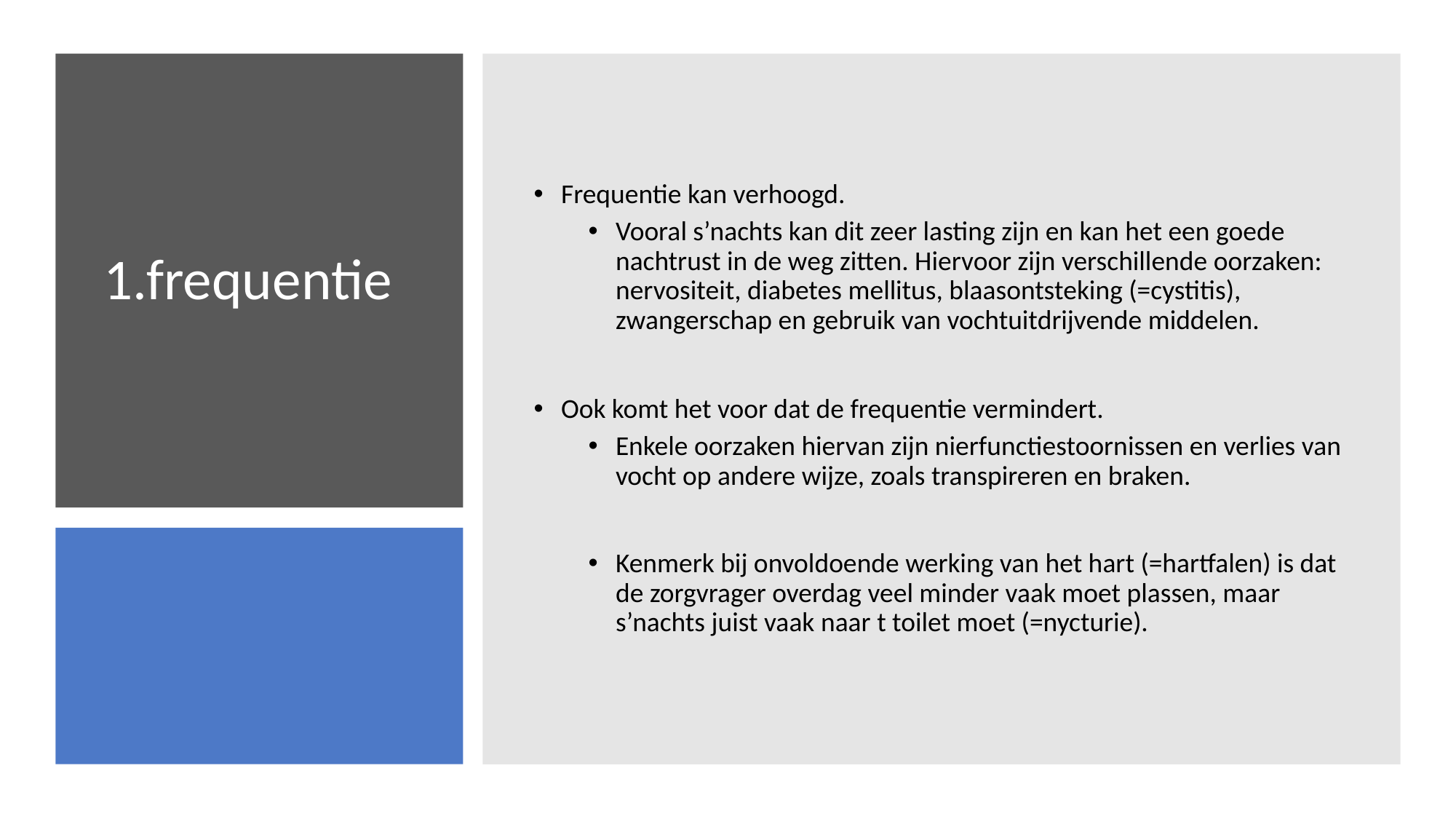

Frequentie kan verhoogd.
Vooral s’nachts kan dit zeer lasting zijn en kan het een goede nachtrust in de weg zitten. Hiervoor zijn verschillende oorzaken: nervositeit, diabetes mellitus, blaasontsteking (=cystitis), zwangerschap en gebruik van vochtuitdrijvende middelen.

Ook komt het voor dat de frequentie vermindert.
Enkele oorzaken hiervan zijn nierfunctiestoornissen en verlies van vocht op andere wijze, zoals transpireren en braken.

Kenmerk bij onvoldoende werking van het hart (=hartfalen) is dat de zorgvrager overdag veel minder vaak moet plassen, maar s’nachts juist vaak naar t toilet moet (=nycturie).
# 1.frequentie